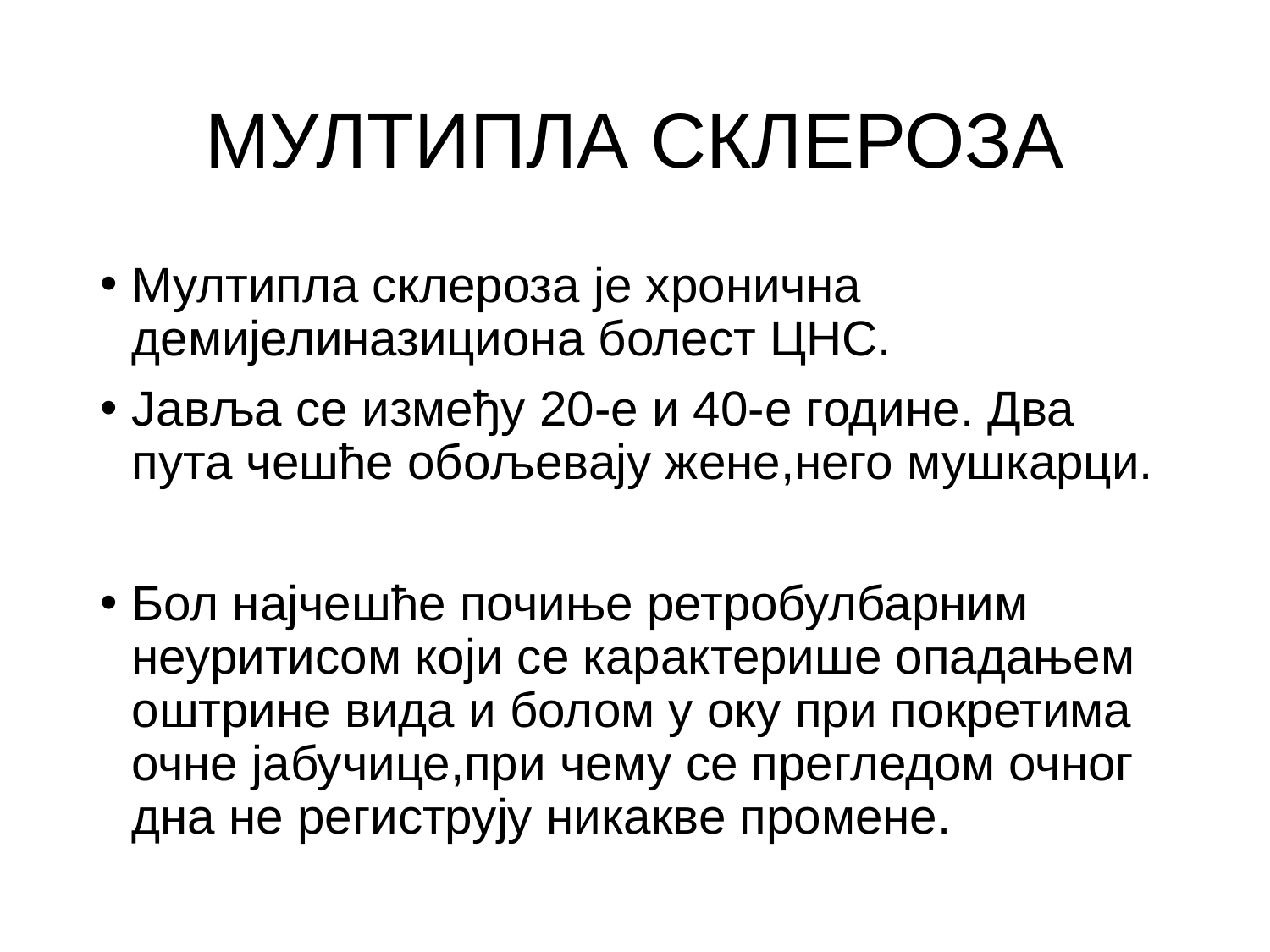

# МУЛТИПЛА СКЛЕРОЗА
Мултипла склероза је хронична демијелиназициона болест ЦНС.
Јавља се између 20-е и 40-е године. Два пута чешће обољевају жене,него мушкарци.

Бол најчешће почиње ретробулбарним неуритисом који се карактерише опадањем оштрине вида и болом у оку при покретима очне јабучице,при чему се прегледом очног дна не региструју никакве промене.